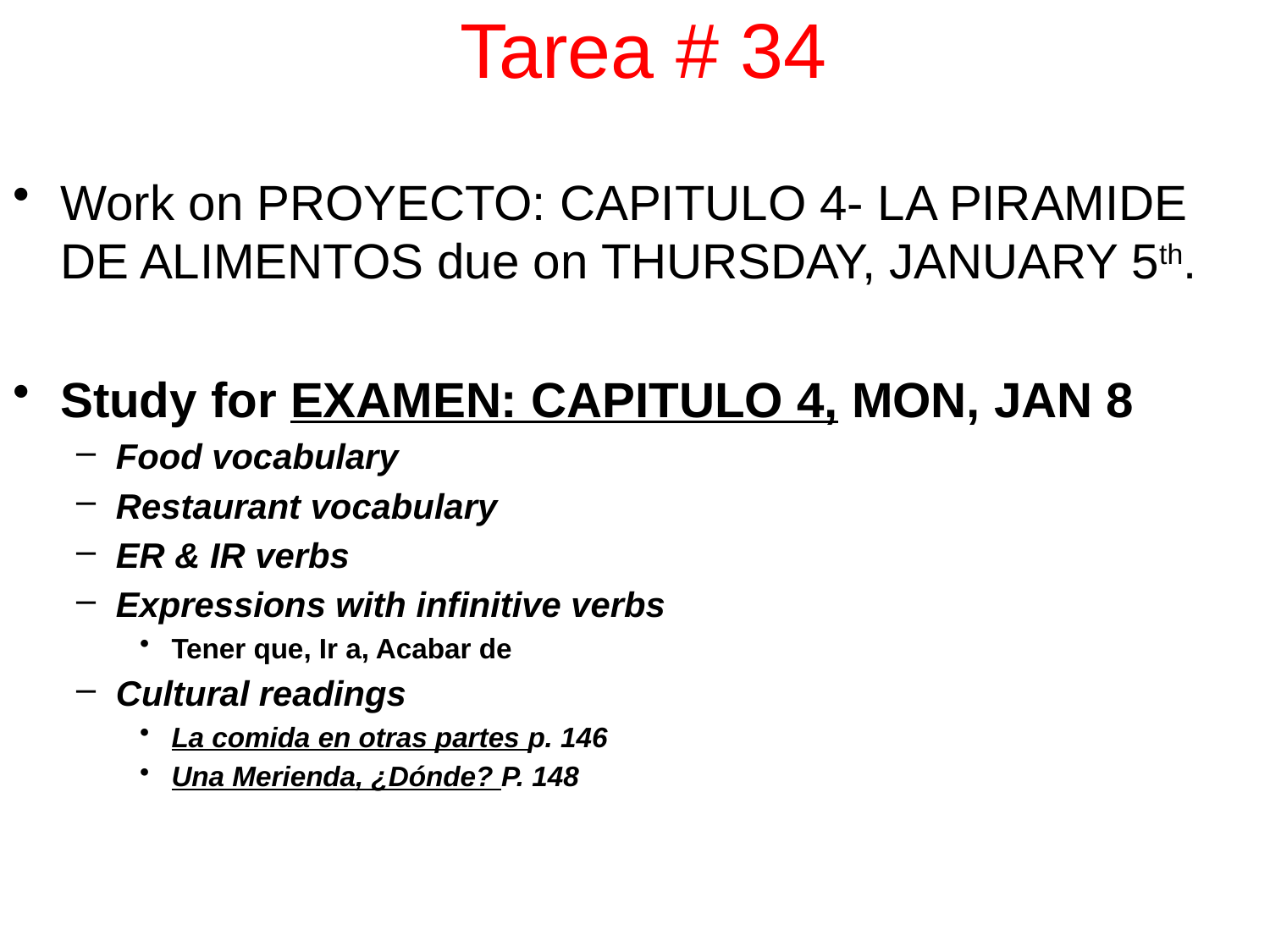

Tarea # 34

Work on PROYECTO: CAPITULO 4- LA PIRAMIDE DE ALIMENTOS due on THURSDAY, JANUARY 5th.

Study for EXAMEN: CAPITULO 4, MON, JAN 8
Food vocabulary
Restaurant vocabulary
ER & IR verbs
Expressions with infinitive verbs
Tener que, Ir a, Acabar de
Cultural readings
La comida en otras partes p. 146
Una Merienda, ¿Dónde? P. 148